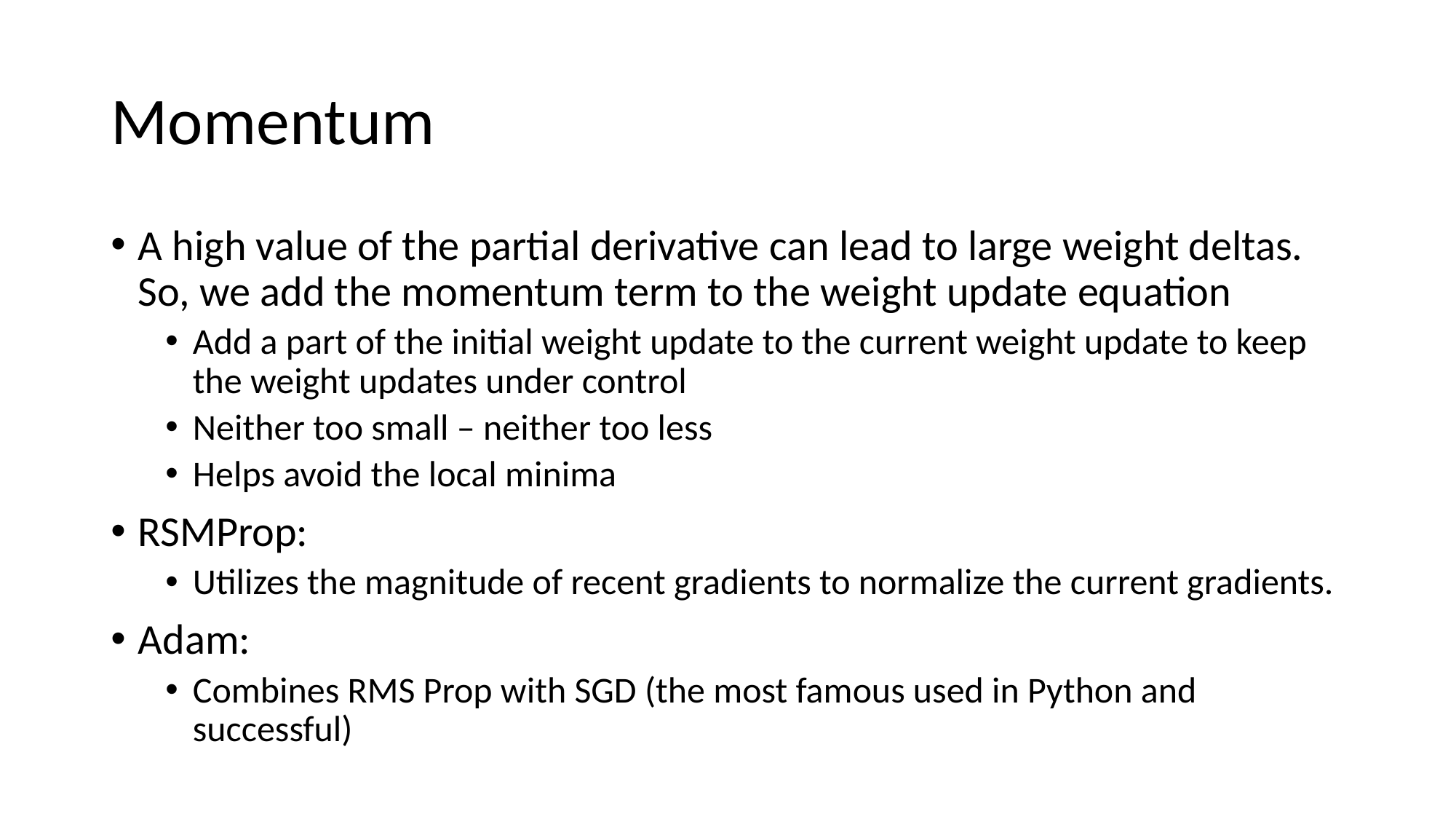

# Momentum
A high value of the partial derivative can lead to large weight deltas. So, we add the momentum term to the weight update equation
Add a part of the initial weight update to the current weight update to keep the weight updates under control
Neither too small – neither too less
Helps avoid the local minima
RSMProp:
Utilizes the magnitude of recent gradients to normalize the current gradients.
Adam:
Combines RMS Prop with SGD (the most famous used in Python and successful)